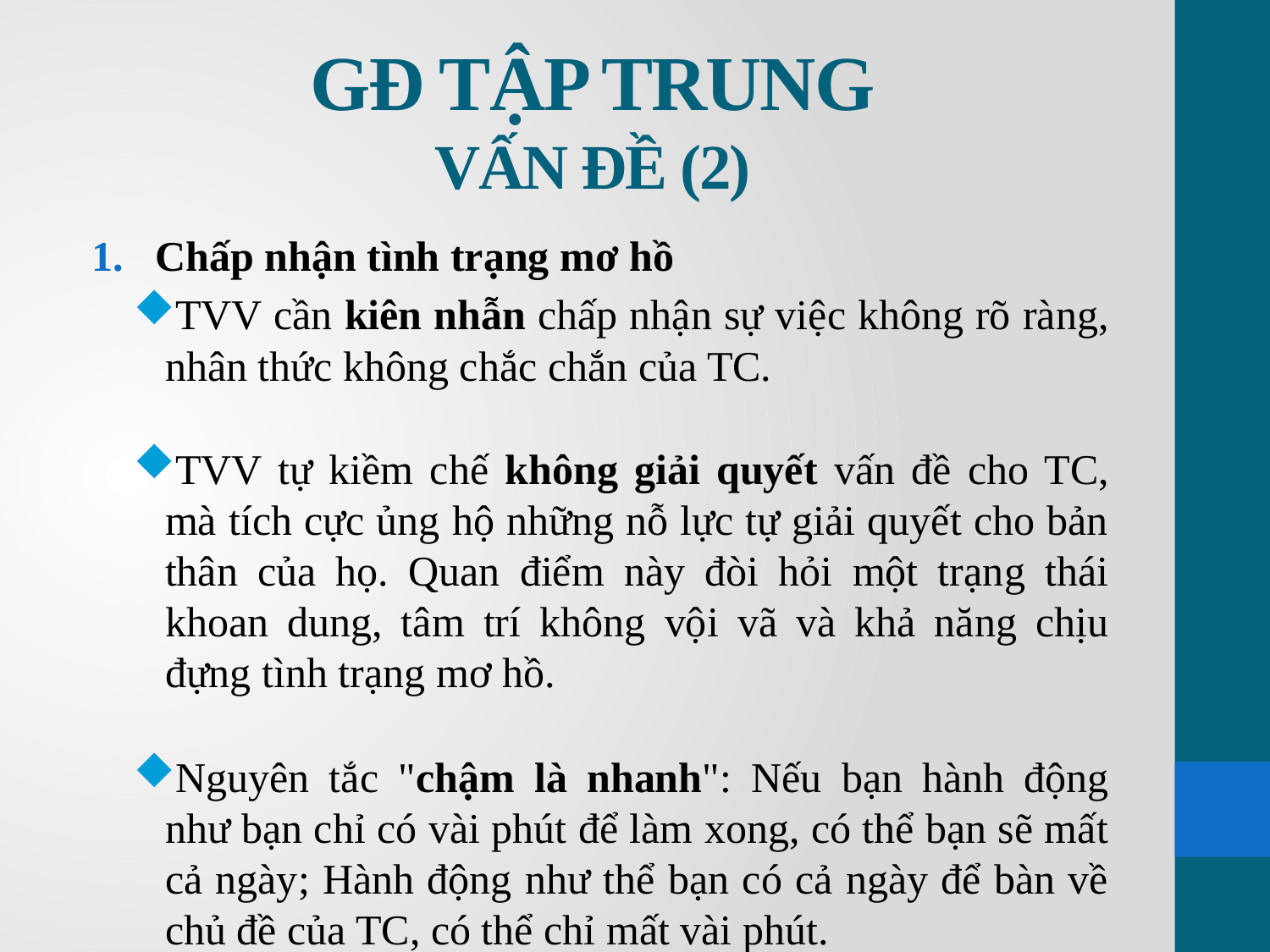

# GĐ TẬP TRUNG VẤN ĐỀ (2)
Chấp nhận tình trạng mơ hồ
TVV cần kiên nhẫn chấp nhận sự việc không rõ ràng, nhân thức không chắc chắn của TC.

TVV tự kiềm chế không giải quyết vấn đề cho TC, mà tích cực ủng hộ những nỗ lực tự giải quyết cho bản thân của họ. Quan điểm này đòi hỏi một trạng thái khoan dung, tâm trí không vội vã và khả năng chịu đựng tình trạng mơ hồ.

Nguyên tắc "chậm là nhanh": Nếu bạn hành động như bạn chỉ có vài phút để làm xong, có thể bạn sẽ mất cả ngày; Hành động như thể bạn có cả ngày để bàn về chủ đề của TC, có thể chỉ mất vài phút.